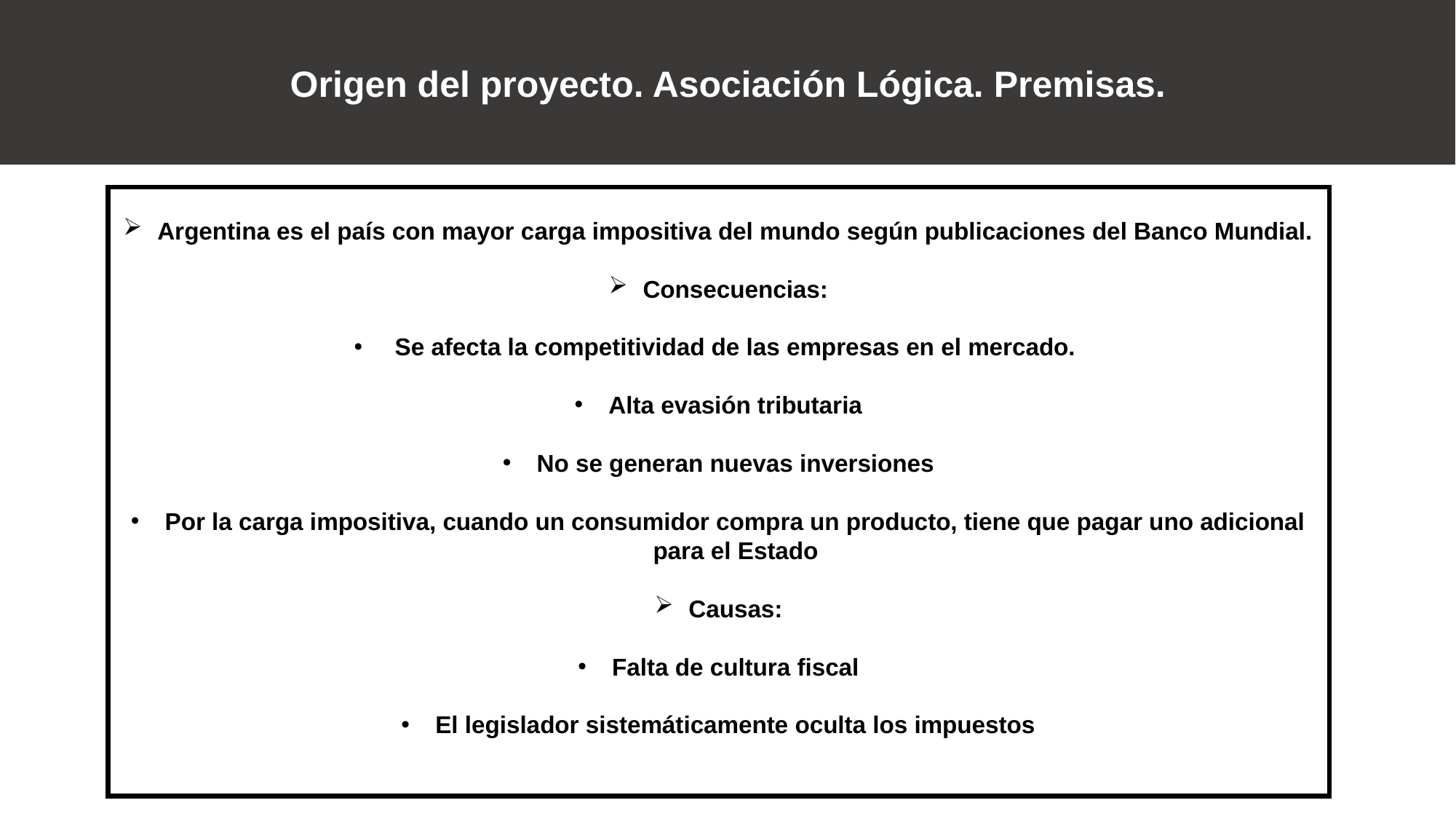

Origen del proyecto. Asociación Lógica. Premisas.

Argentina es el país con mayor carga impositiva del mundo según publicaciones del Banco Mundial.

Consecuencias:

 Se afecta la competitividad de las empresas en el mercado.

Alta evasión tributaria

No se generan nuevas inversiones

Por la carga impositiva, cuando un consumidor compra un producto, tiene que pagar uno adicional para el Estado

Causas:

Falta de cultura fiscal

El legislador sistemáticamente oculta los impuestos